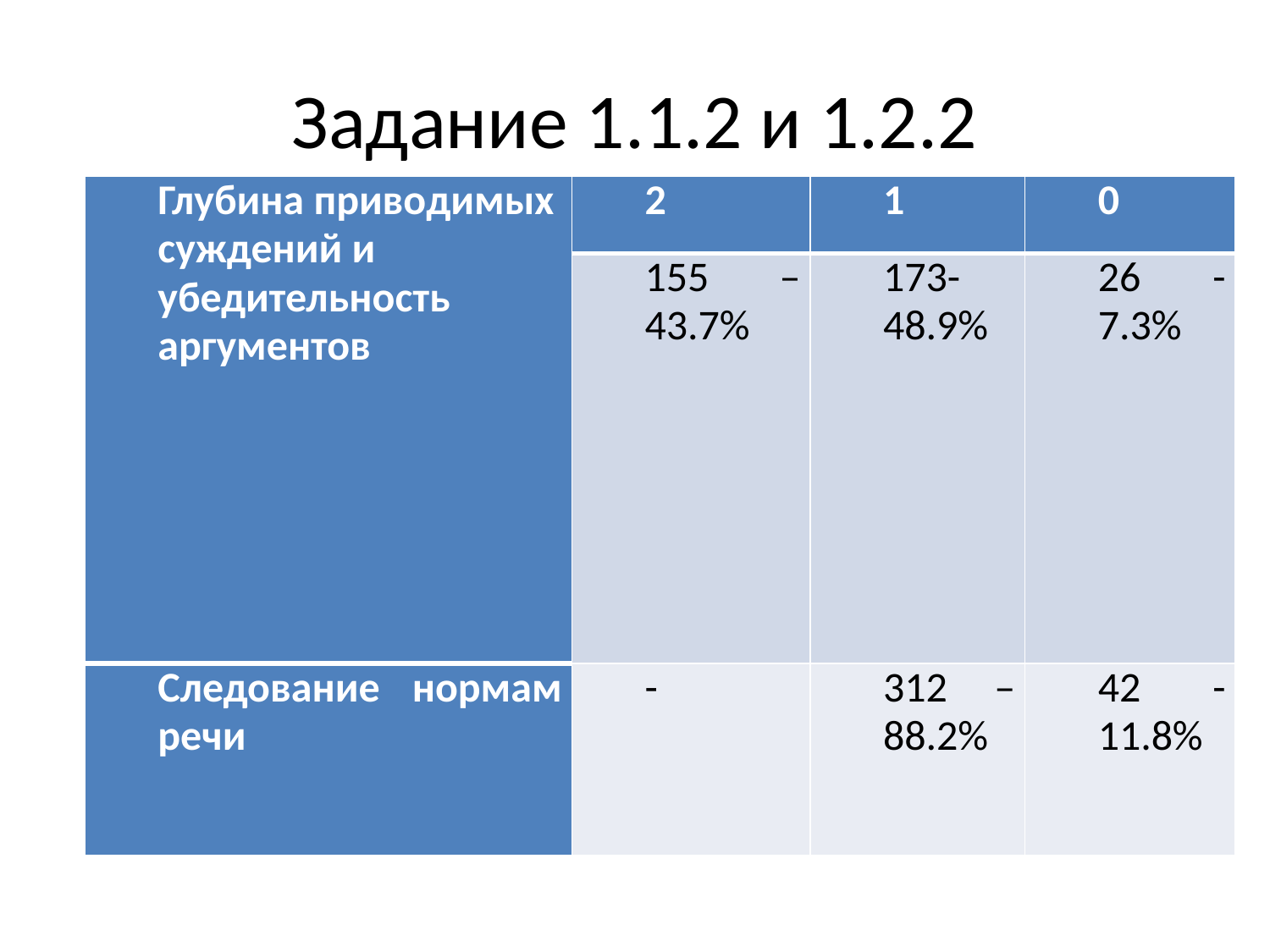

# Задание 1.1.2 и 1.2.2
| Глубина приводимых суждений и убедительность аргументов | 2 | 1 | 0 |
| --- | --- | --- | --- |
|  | 155 – 43.7% | 173-48.9% | 26 - 7.3% |
| Следование нормам речи | - | 312 – 88.2% | 42 -11.8% |